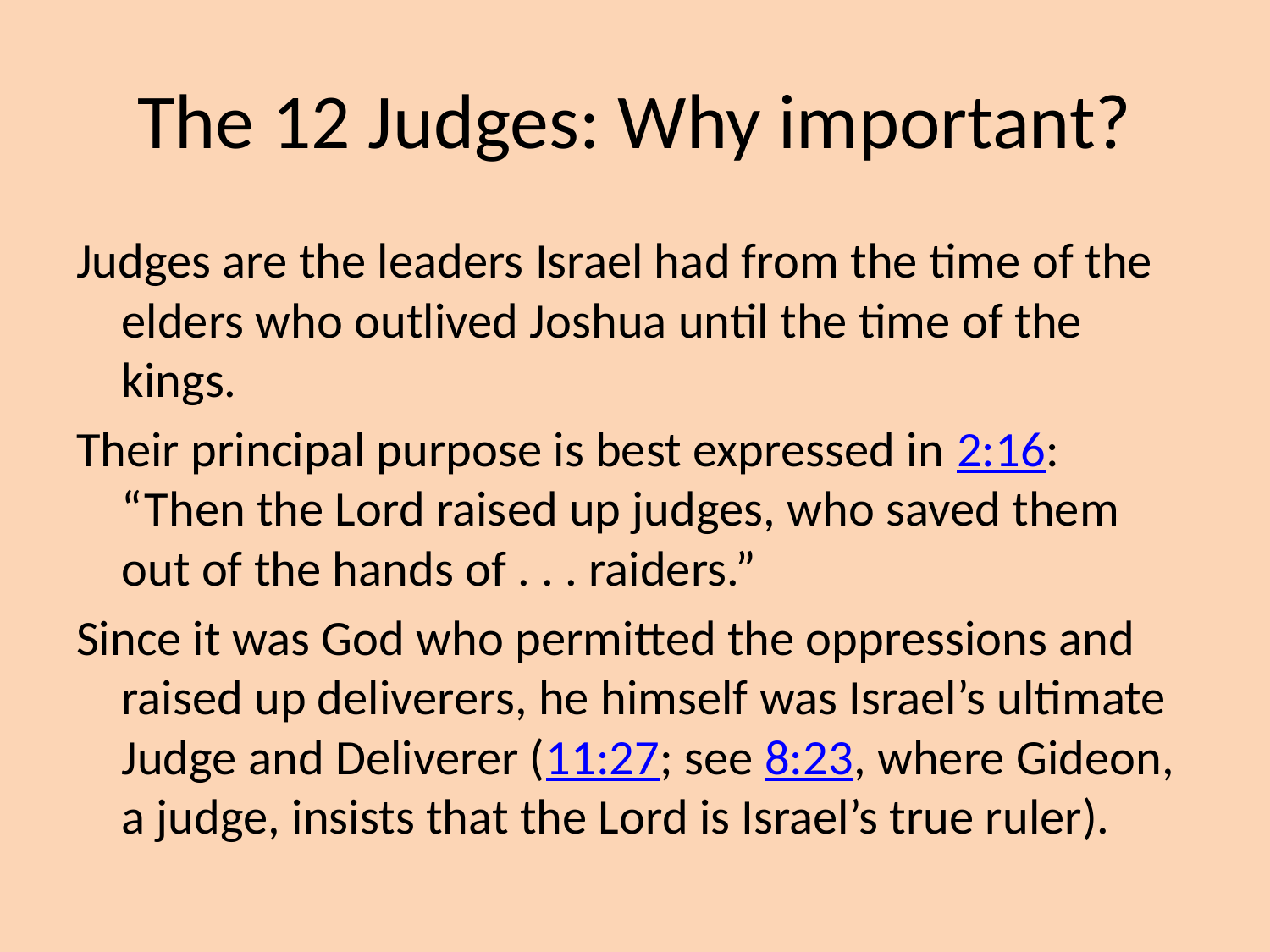

# The 12 Judges: Why important?
Judges are the leaders Israel had from the time of the elders who outlived Joshua until the time of the kings.
Their principal purpose is best expressed in 2:16: “Then the Lord raised up judges, who saved them out of the hands of . . . raiders.”
Since it was God who permitted the oppressions and raised up deliverers, he himself was Israel’s ultimate Judge and Deliverer (11:27; see 8:23, where Gideon, a judge, insists that the Lord is Israel’s true ruler).